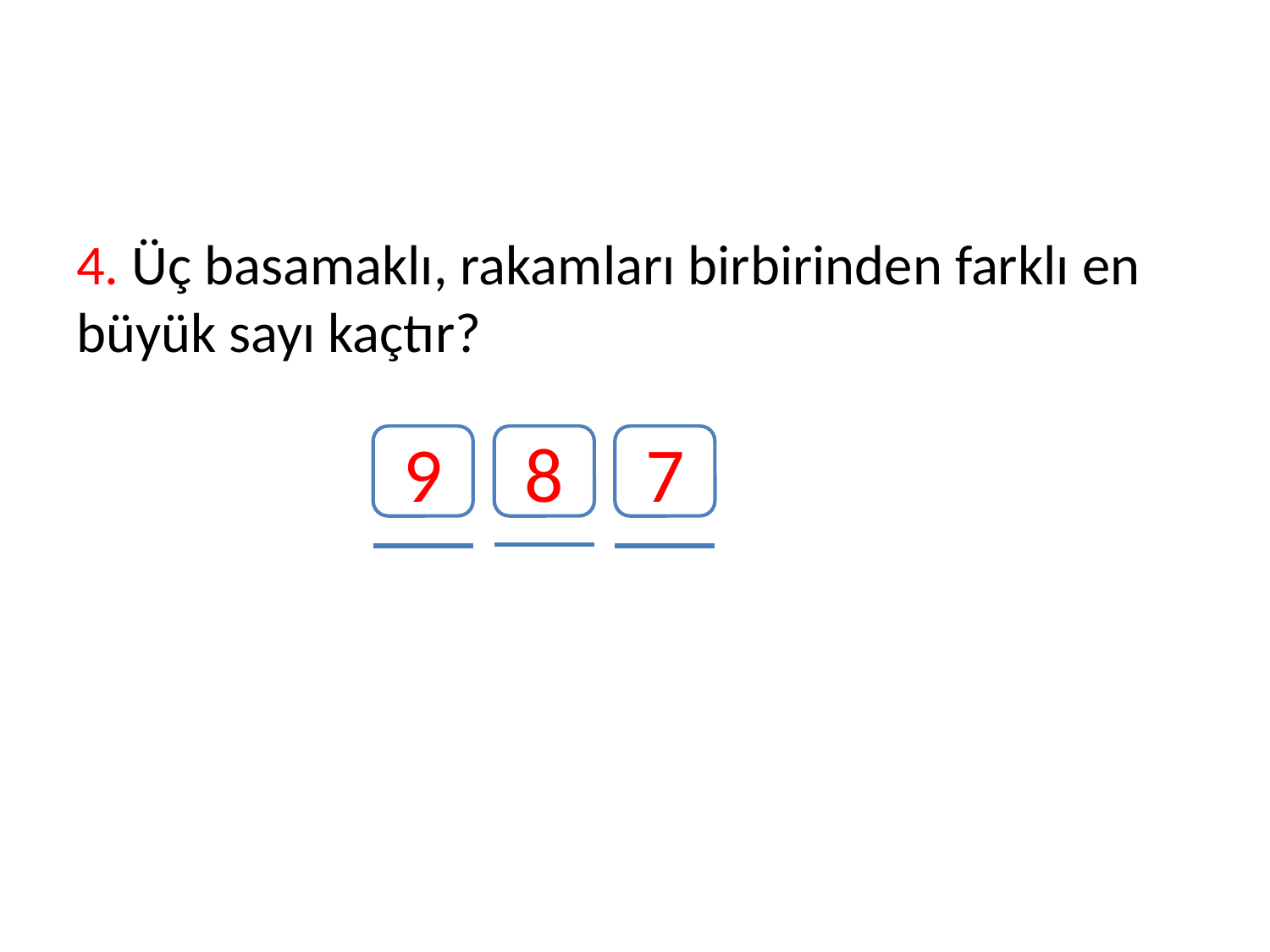

4. Üç basamaklı, rakamları birbirinden farklı en büyük sayı kaçtır?

9
8
7